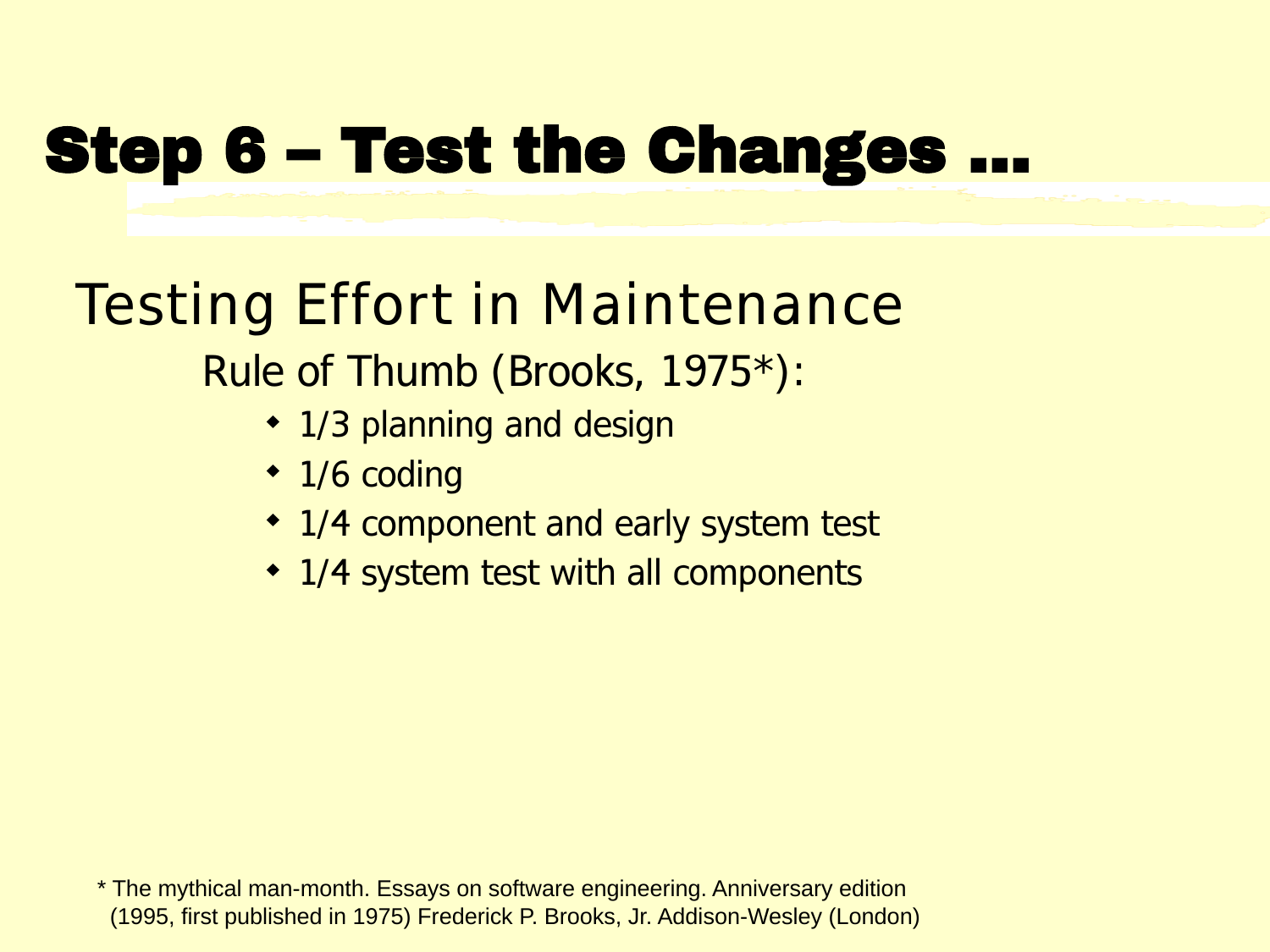

# Step 6 – Test the Changes …
Testing Effort in Maintenance
Rule of Thumb (Brooks, 1975*):
1/3 planning and design
1/6 coding
1/4 component and early system test
1/4 system test with all components

* The mythical man-month. Essays on software engineering. Anniversary edition
  (1995, first published in 1975) Frederick P. Brooks, Jr. Addison-Wesley (London)